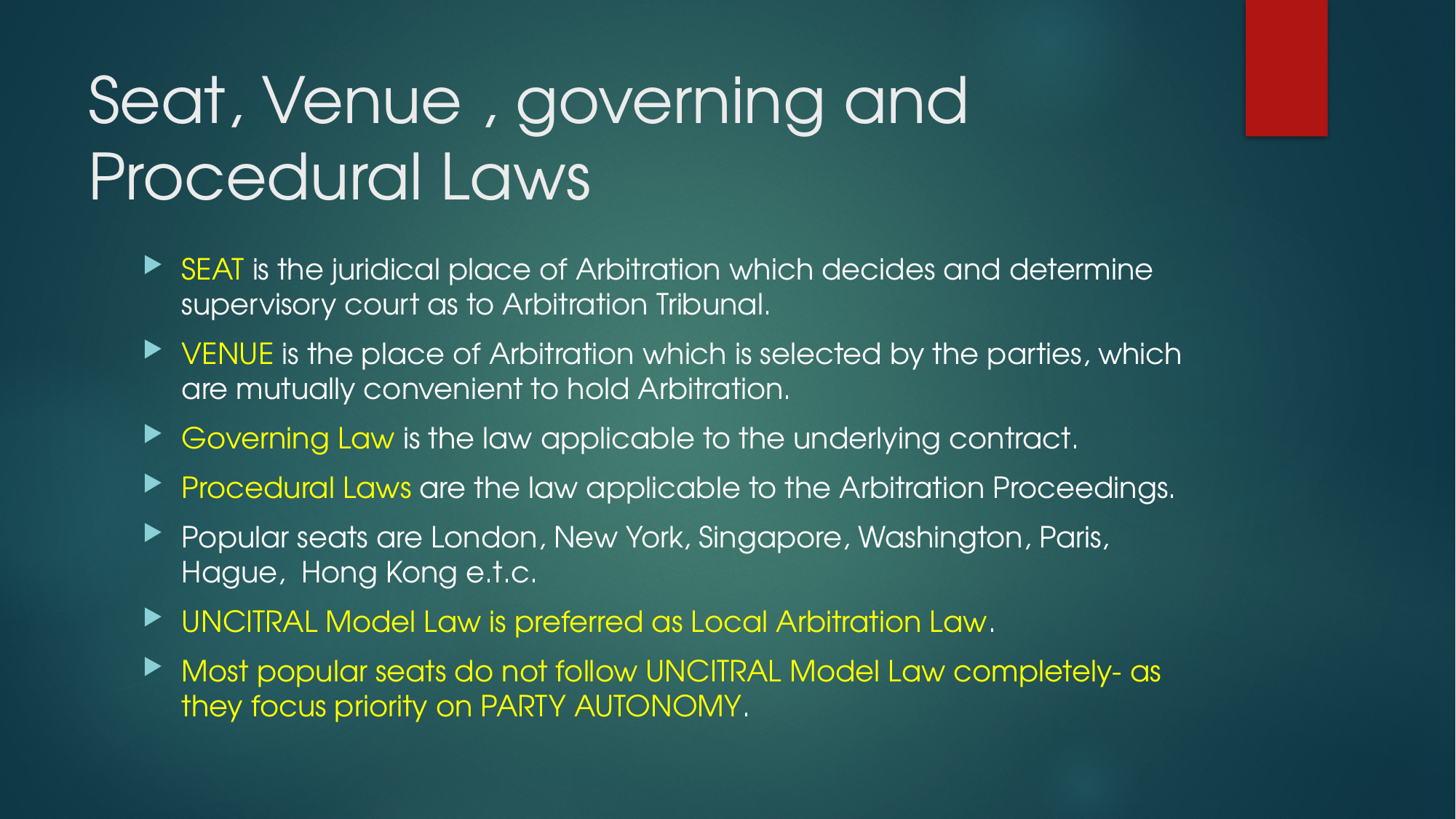

# Seat, Venue , governing and Procedural Laws
SEAT is the juridical place of Arbitration which decides and determine supervisory court as to Arbitration Tribunal.
VENUE is the place of Arbitration which is selected by the parties, which are mutually convenient to hold Arbitration.
Governing Law is the law applicable to the underlying contract.
Procedural Laws are the law applicable to the Arbitration Proceedings.
Popular seats are London, New York, Singapore, Washington, Paris, Hague,  Hong Kong e.t.c.
UNCITRAL Model Law is preferred as Local Arbitration Law.
Most popular seats do not follow UNCITRAL Model Law completely- as they focus priority on PARTY AUTONOMY.